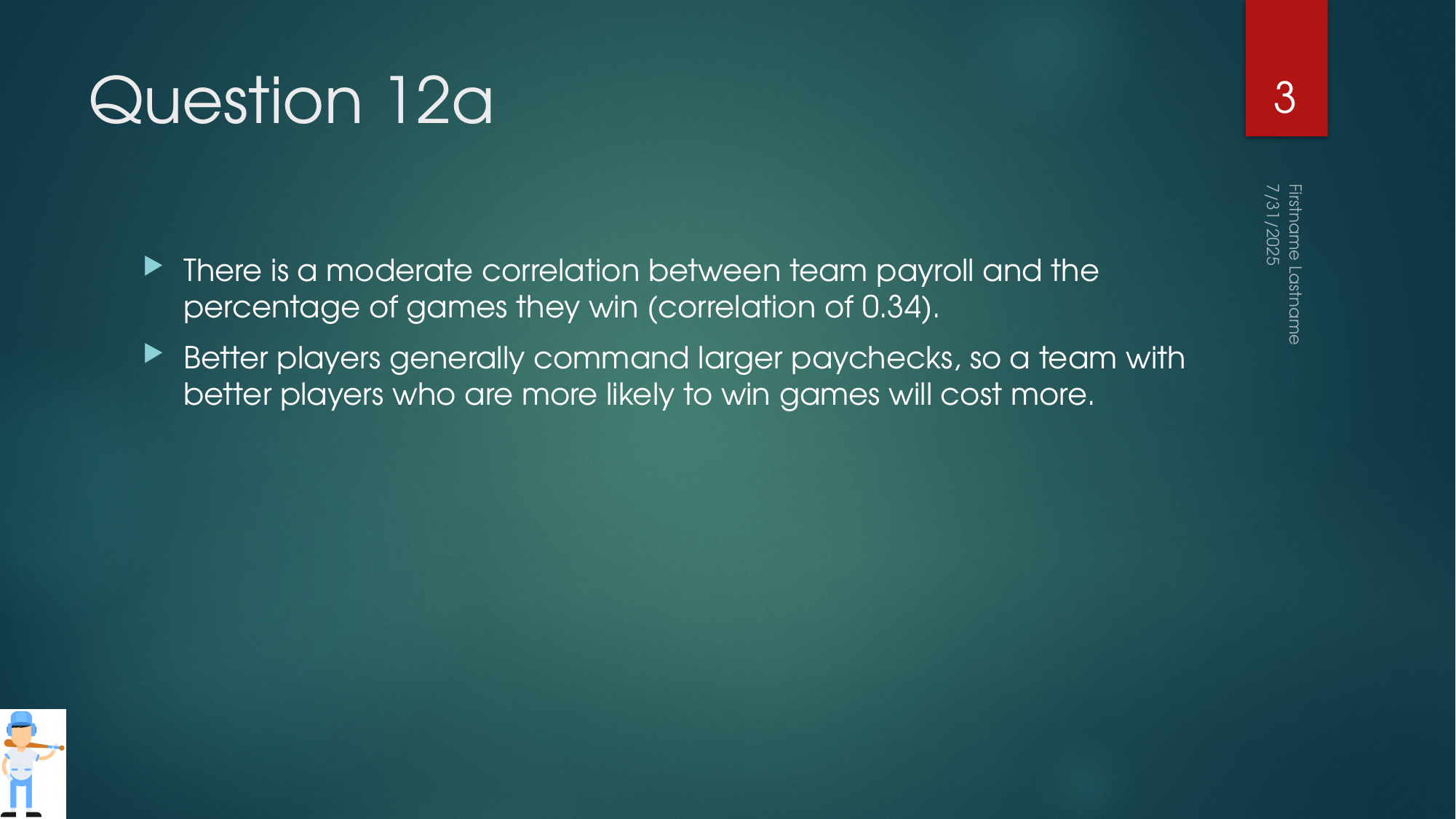

3
# Question 12a
7/31/2025
There is a moderate correlation between team payroll and the percentage of games they win (correlation of 0.34).
Better players generally command larger paychecks, so a team with better players who are more likely to win games will cost more.
Firstname Lastname